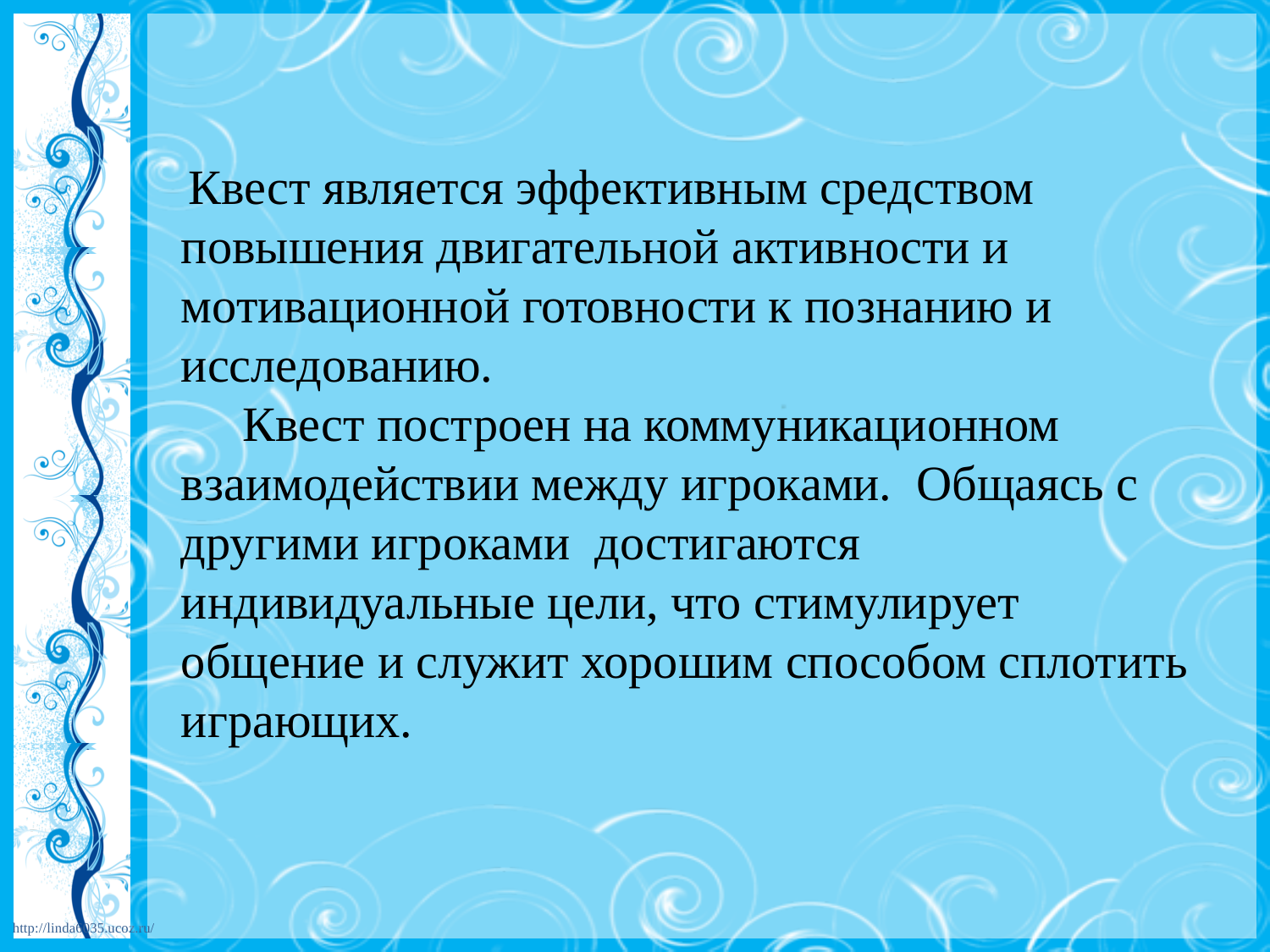

Квест является эффективным средством повышения двигательной активности и мотивационной готовности к познанию и исследованию.
     Квест построен на коммуникационном взаимодействии между игроками.  Общаясь с другими игроками  достигаются индивидуальные цели, что стимулирует общение и служит хорошим способом сплотить играющих.